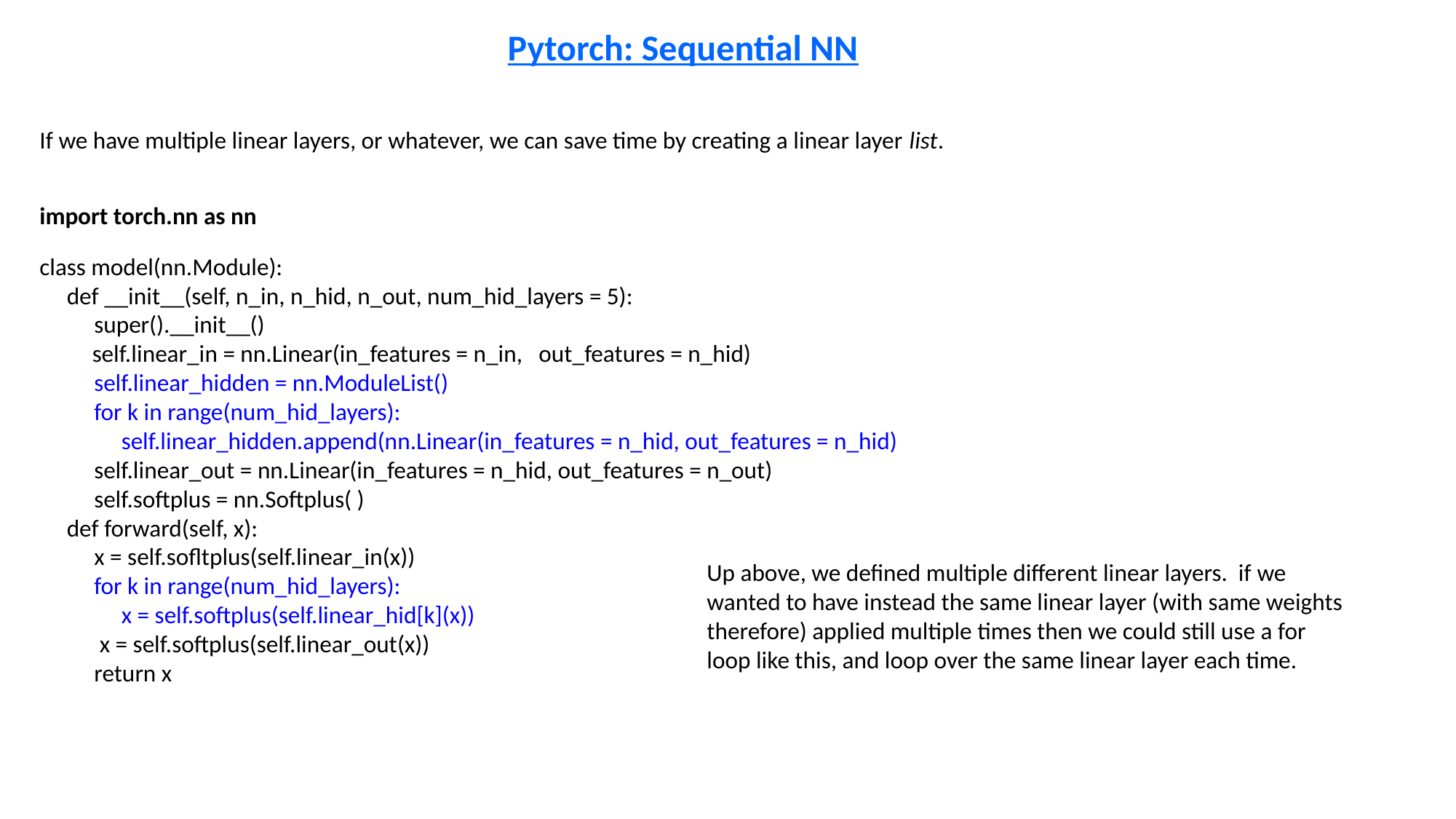

Pytorch: Sequential NN
If we have multiple linear layers, or whatever, we can save time by creating a linear layer list.
import torch.nn as nn
class model(nn.Module):
     def __init__(self, n_in, n_hid, n_out, num_hid_layers = 5):
          super().__init__()
           self.linear_in = nn.Linear(in_features = n_in,   out_features = n_hid)
          self.linear_hidden = nn.ModuleList()
          for k in range(num_hid_layers):
               self.linear_hidden.append(nn.Linear(in_features = n_hid, out_features = n_hid)
          self.linear_out = nn.Linear(in_features = n_hid, out_features = n_out)
          self.softplus = nn.Softplus( )
     def forward(self, x):
          x = self.sofltplus(self.linear_in(x))
          for k in range(num_hid_layers):
               x = self.softplus(self.linear_hid[k](x))
           x = self.softplus(self.linear_out(x))
          return x
Up above, we defined multiple different linear layers.  if we wanted to have instead the same linear layer (with same weights therefore) applied multiple times then we could still use a for loop like this, and loop over the same linear layer each time.